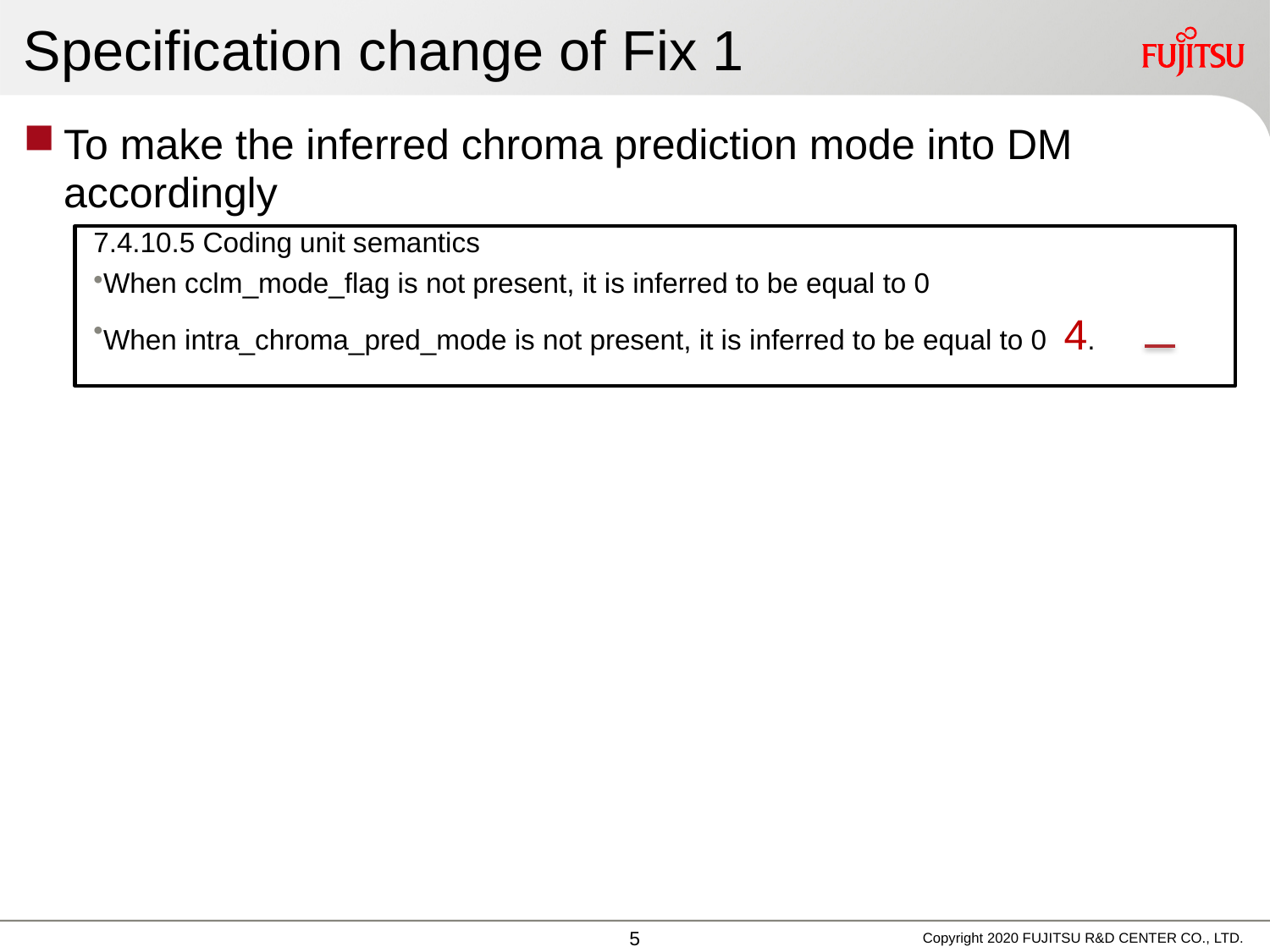

# Specification change of Fix 1
To make the inferred chroma prediction mode into DM accordingly
7.4.10.5 Coding unit semantics
When cclm_mode_flag is not present, it is inferred to be equal to 0
When intra_chroma_pred_mode is not present, it is inferred to be equal to 0  4.

5
Copyright 2020 FUJITSU R&D CENTER CO., LTD.